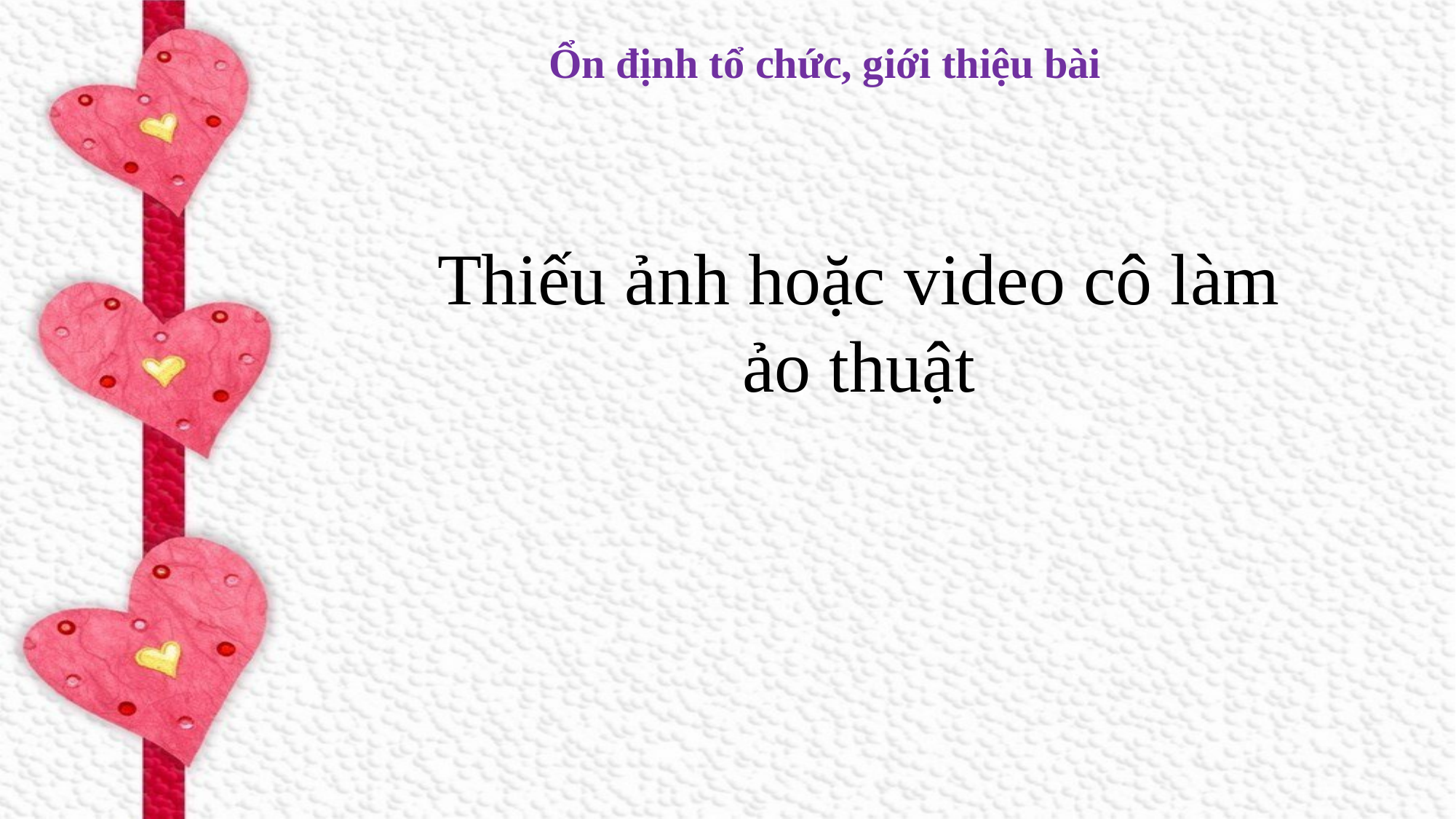

Ổn định tổ chức, giới thiệu bài

Thiếu ảnh hoặc video cô làm ảo thuật